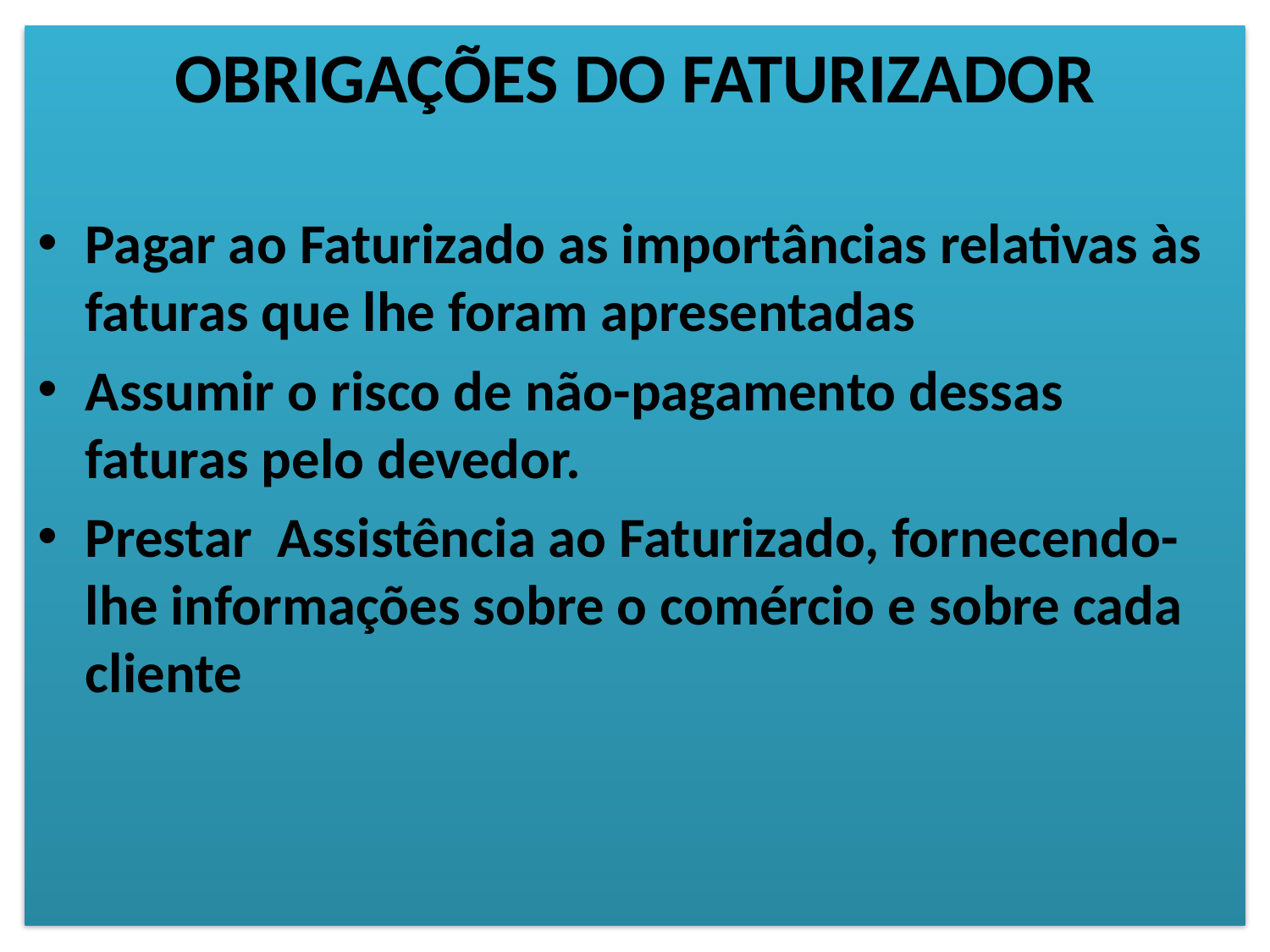

OBRIGAÇÕES DO FATURIZADOR

Pagar ao Faturizado as importâncias relativas às faturas que lhe foram apresentadas
Assumir o risco de não-pagamento dessas faturas pelo devedor.
Prestar  Assistência ao Faturizado, fornecendo-lhe informações sobre o comércio e sobre cada cliente

#